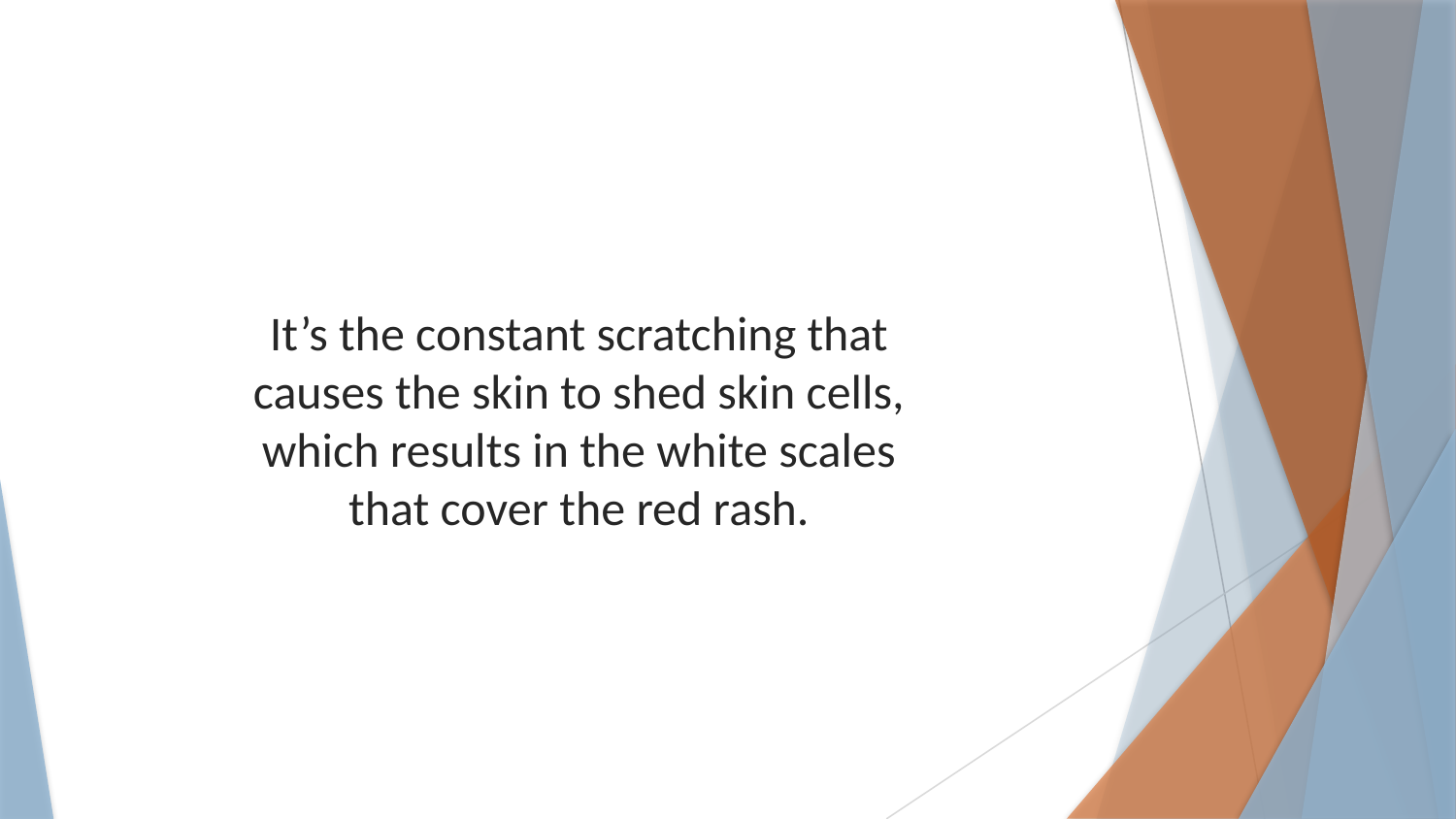

It’s the constant scratching that causes the skin to shed skin cells, which results in the white scales that cover the red rash.